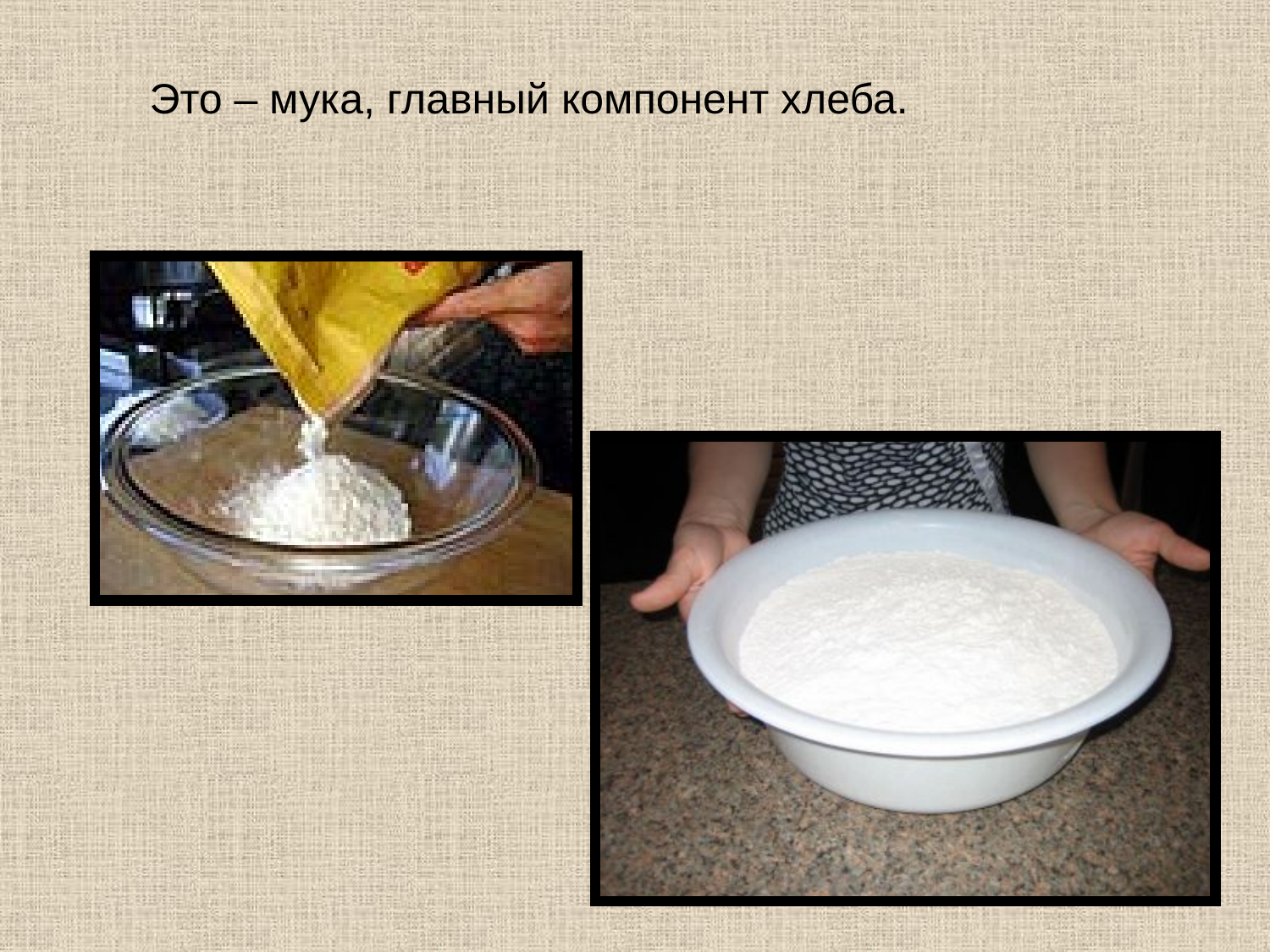

# Это – мука, главный компонент хлеба.